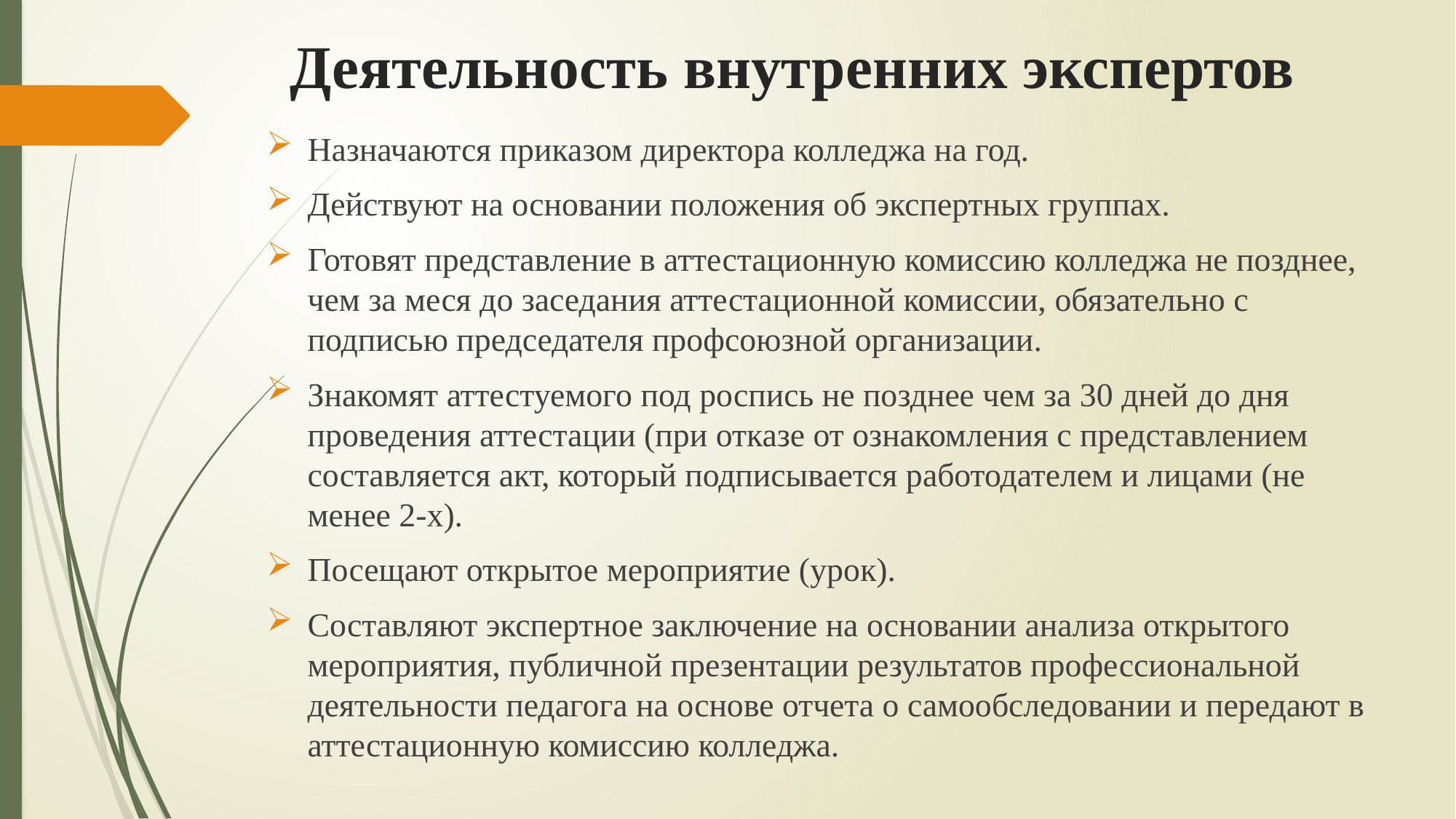

# Деятельность внутренних экспертов
Назначаются приказом директора колледжа на год.
Действуют на основании положения об экспертных группах.
Готовят представление в аттестационную комиссию колледжа не позднее, чем за меся до заседания аттестационной комиссии, обязательно с подписью председателя профсоюзной организации.
Знакомят аттестуемого под роспись не позднее чем за 30 дней до дня проведения аттестации (при отказе от ознакомления с представлением составляется акт, который подписывается работодателем и лицами (не менее 2-х).
Посещают открытое мероприятие (урок).
Составляют экспертное заключение на основании анализа открытого мероприятия, публичной презентации результатов профессиональной деятельности педагога на основе отчета о самообследовании и передают в аттестационную комиссию колледжа.